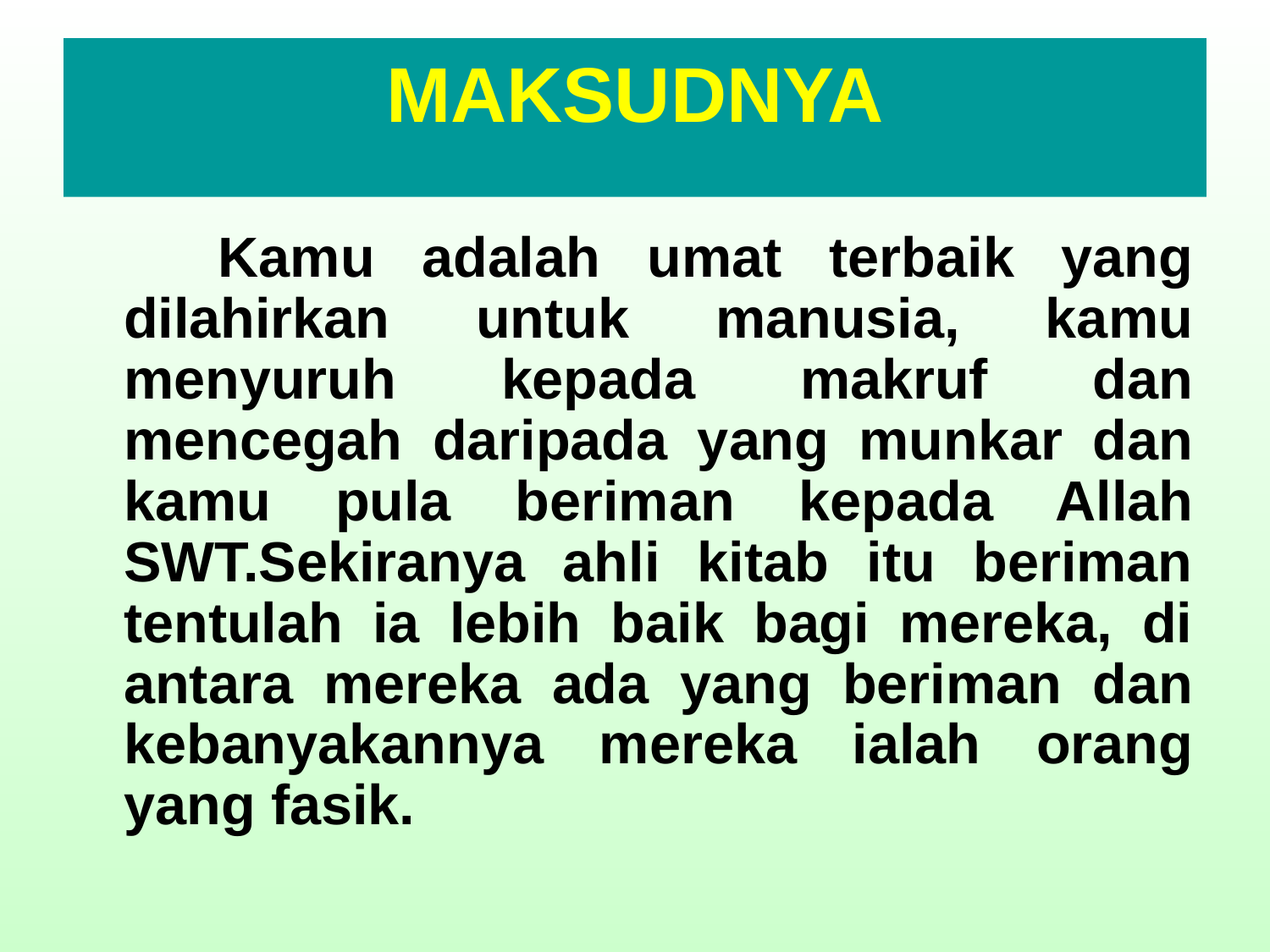

# MAKSUDNYA
   Kamu adalah umat terbaik yang dilahirkan untuk manusia, kamu menyuruh kepada makruf dan mencegah daripada yang munkar dan kamu pula beriman kepada Allah SWT.Sekiranya ahli kitab itu beriman tentulah ia lebih baik bagi mereka, di antara mereka ada yang beriman dan kebanyakannya mereka ialah orang yang fasik.